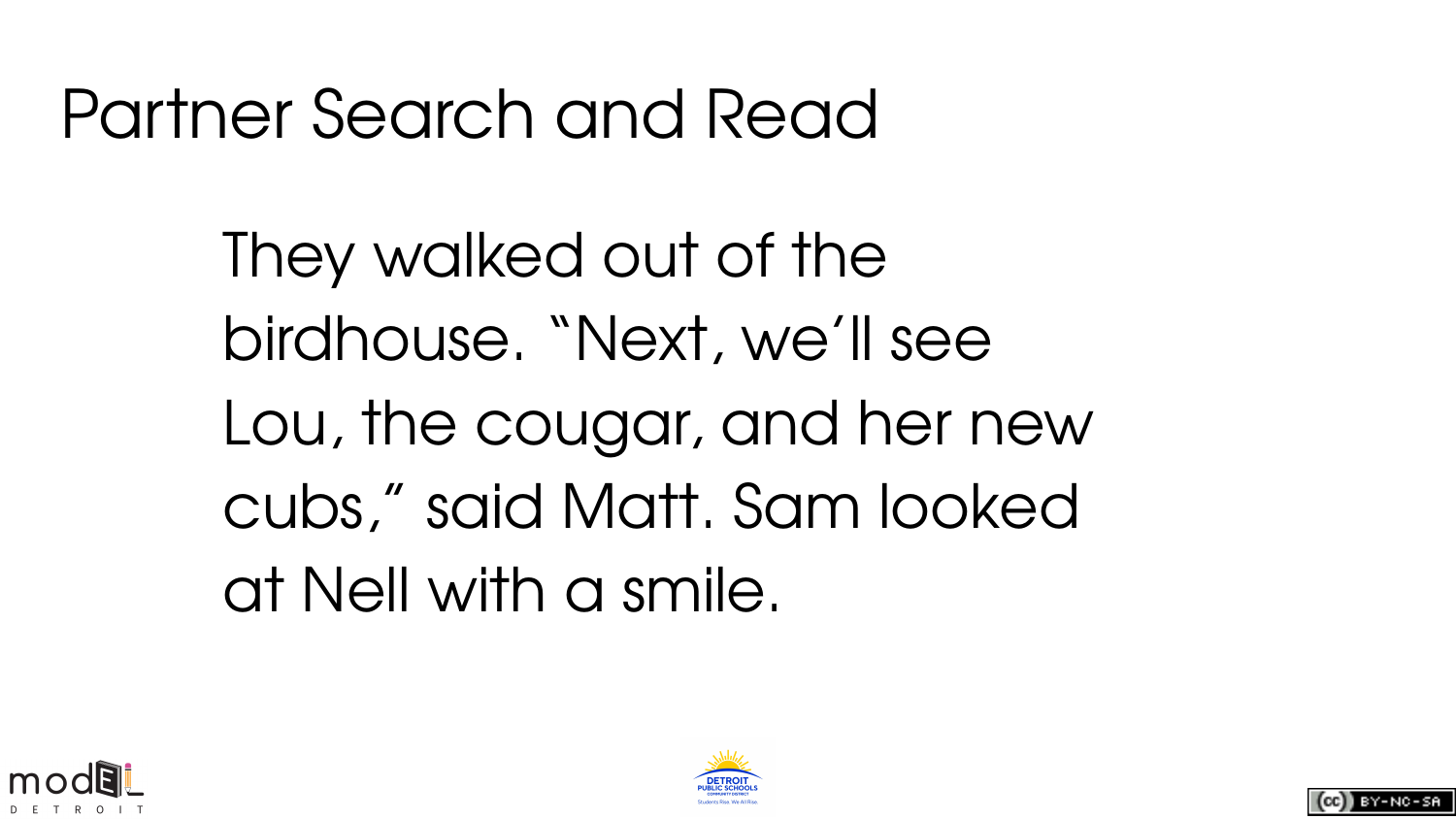

# Partner Search and Read

They walked out of the birdhouse. “Next, we’ll see Lou, the cougar, and her new cubs,” said Matt. Sam looked at Nell with a smile.